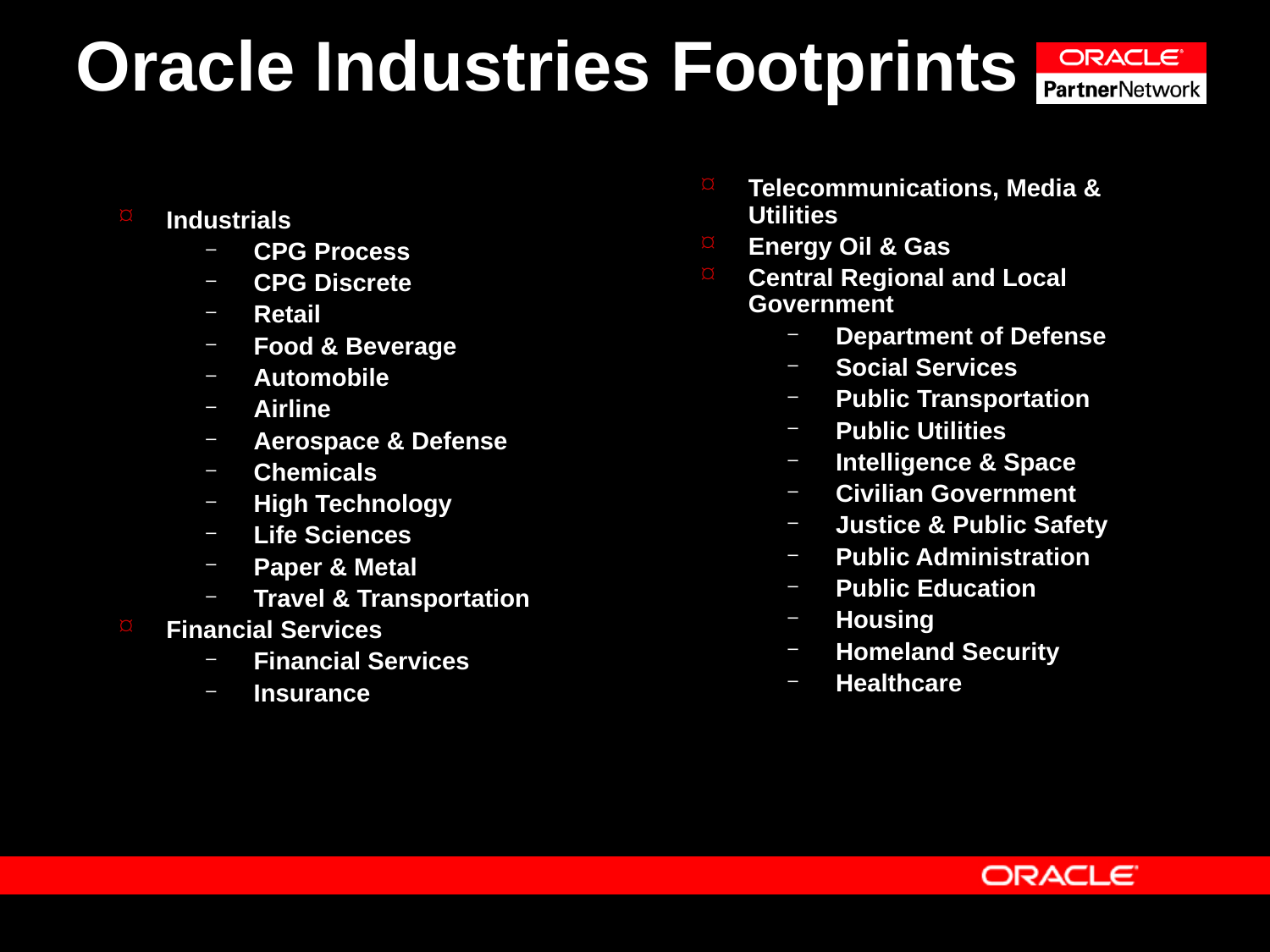

# Oracle Industries Footprints
Telecommunications, Media & Utilities
Energy Oil & Gas
Central Regional and Local Government
Department of Defense
Social Services
Public Transportation
Public Utilities
Intelligence & Space
Civilian Government
Justice & Public Safety
Public Administration
Public Education
Housing
Homeland Security
Healthcare

Industrials
CPG Process
CPG Discrete
Retail
Food & Beverage
Automobile
Airline
Aerospace & Defense
Chemicals
High Technology
Life Sciences
Paper & Metal
Travel & Transportation
Financial Services
Financial Services
Insurance